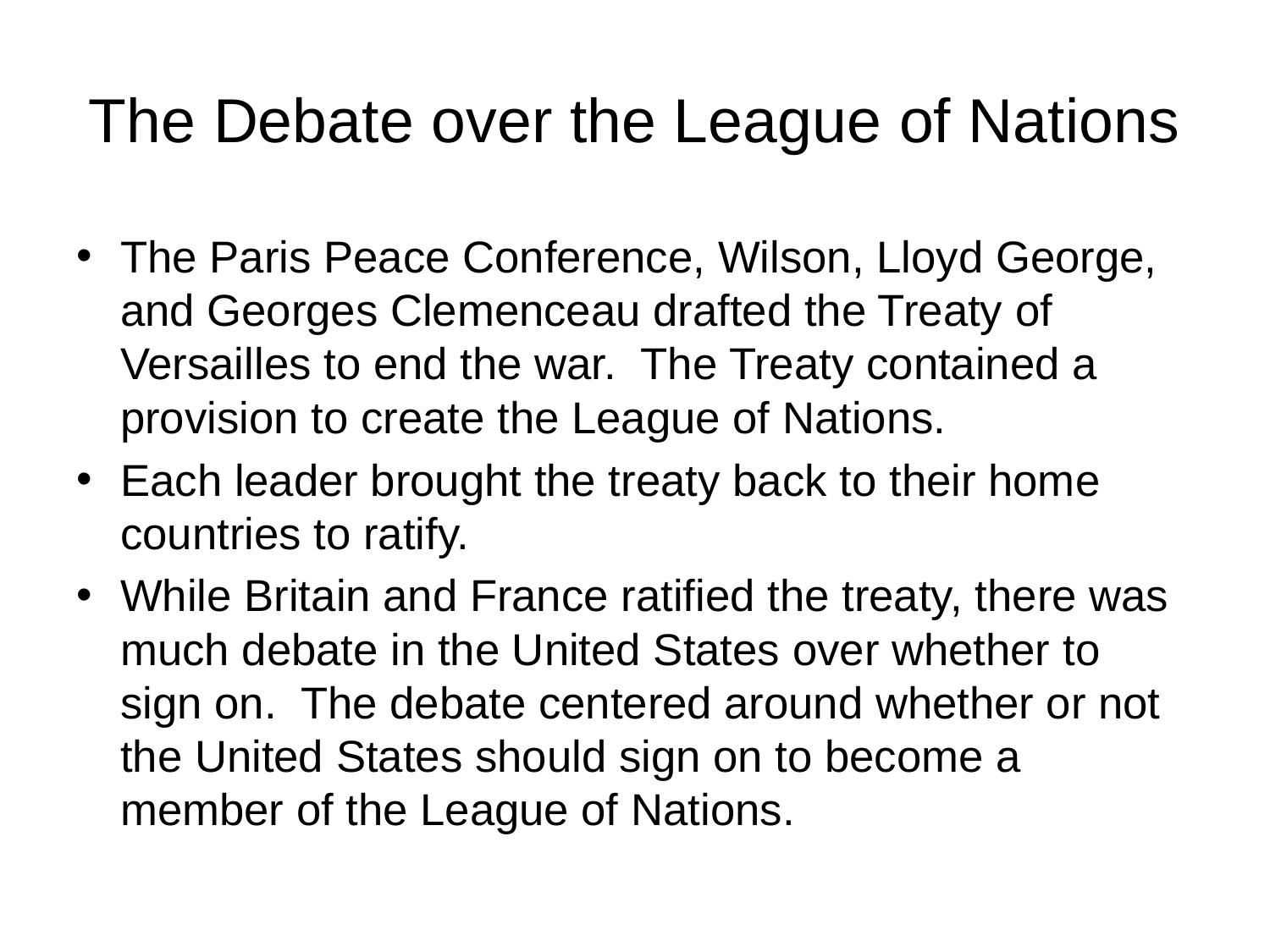

# The Debate over the League of Nations
The Paris Peace Conference, Wilson, Lloyd George, and Georges Clemenceau drafted the Treaty of Versailles to end the war.  The Treaty contained a provision to create the League of Nations.
Each leader brought the treaty back to their home countries to ratify.
While Britain and France ratified the treaty, there was much debate in the United States over whether to sign on.  The debate centered around whether or not the United States should sign on to become a member of the League of Nations.